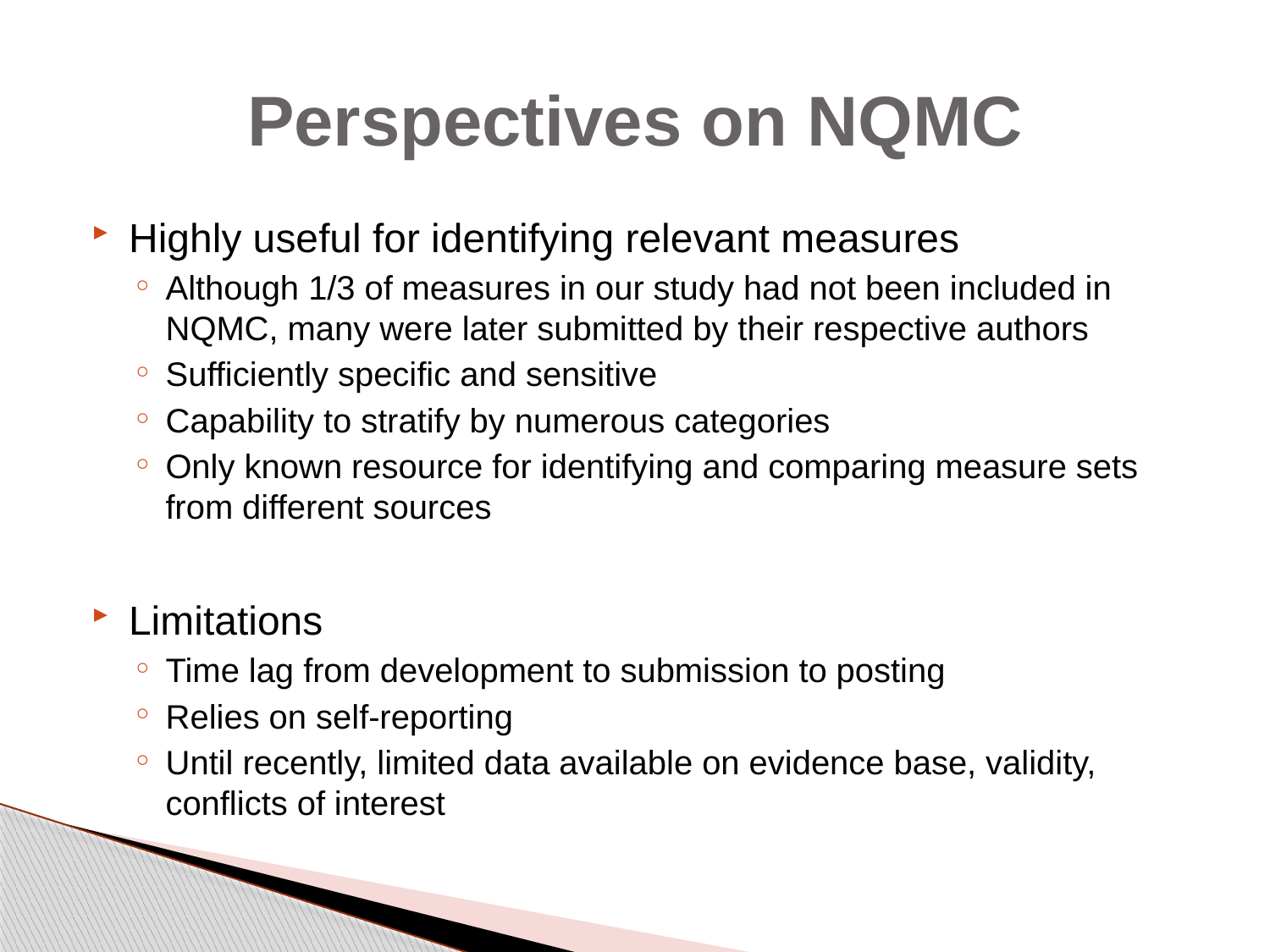

# Perspectives on NQMC
Highly useful for identifying relevant measures
Although 1/3 of measures in our study had not been included in NQMC, many were later submitted by their respective authors
Sufficiently specific and sensitive
Capability to stratify by numerous categories
Only known resource for identifying and comparing measure sets from different sources

Limitations
Time lag from development to submission to posting
Relies on self-reporting
Until recently, limited data available on evidence base, validity, conflicts of interest